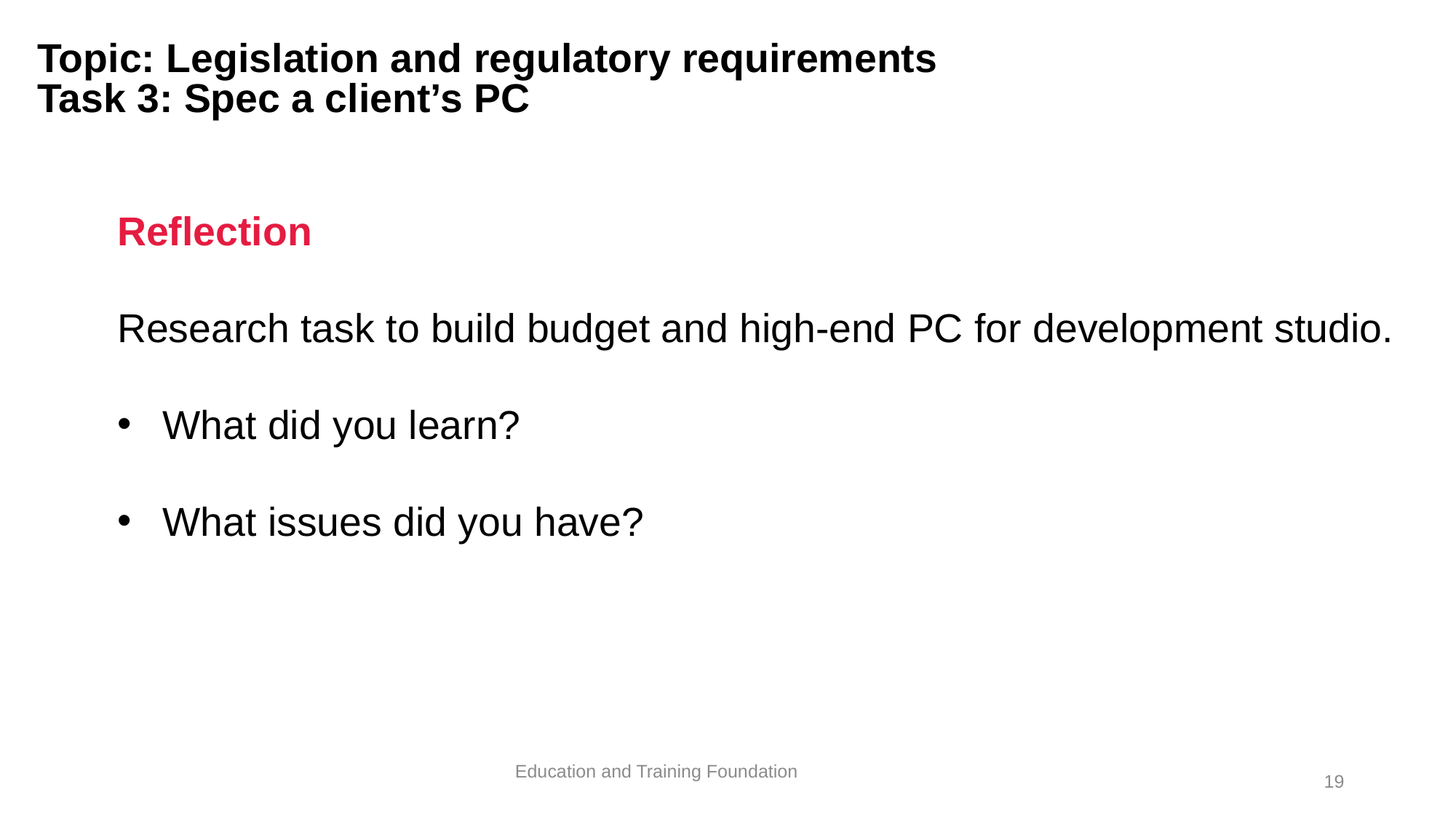

# Topic: Legislation and regulatory requirements Task 3: Spec a client’s PC

Reflection ​
​
Research task to build budget and high-end PC for development studio.

What did you learn?

What issues did you have?

Education and Training Foundation
19